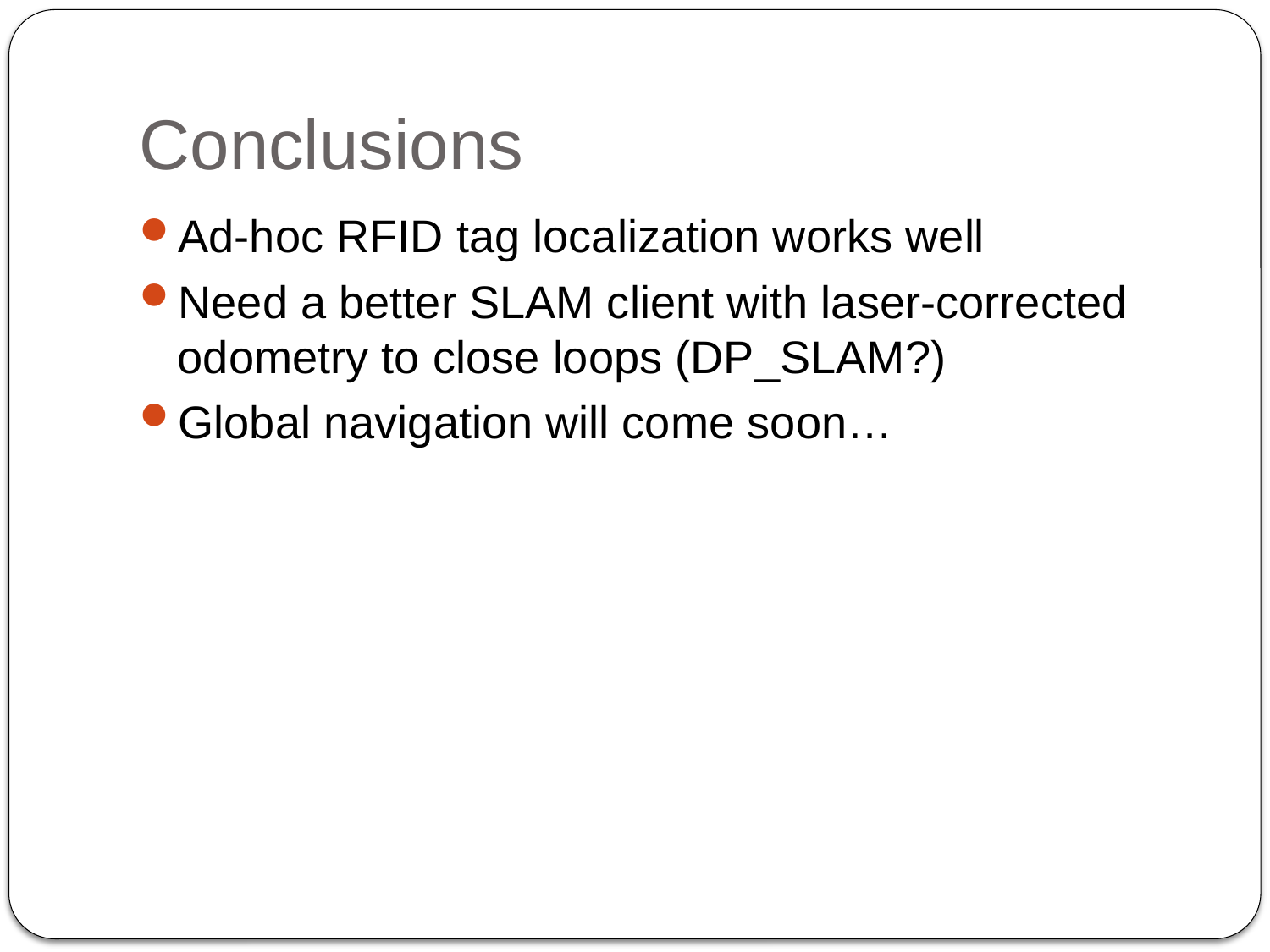

# Conclusions
Ad-hoc RFID tag localization works well
Need a better SLAM client with laser-corrected odometry to close loops (DP_SLAM?)
Global navigation will come soon…